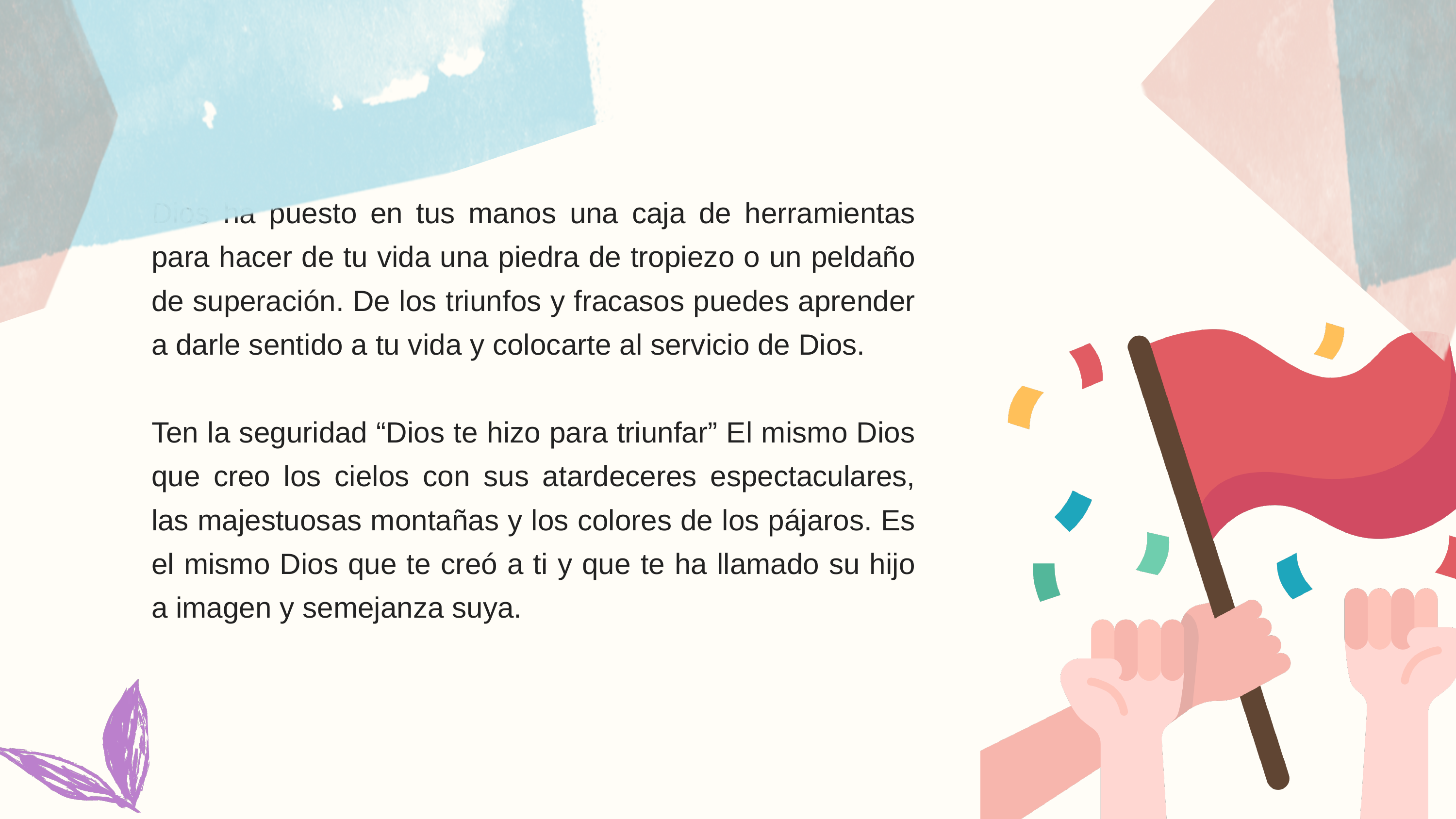

Dios ha puesto en tus manos una caja de herramientas para hacer de tu vida una piedra de tropiezo o un peldaño de superación. De los triunfos y fracasos puedes aprender a darle sentido a tu vida y colocarte al servicio de Dios.

Ten la seguridad “Dios te hizo para triunfar” El mismo Dios que creo los cielos con sus atardeceres espectaculares, las majestuosas montañas y los colores de los pájaros. Es el mismo Dios que te creó a ti y que te ha llamado su hijo a imagen y semejanza suya.